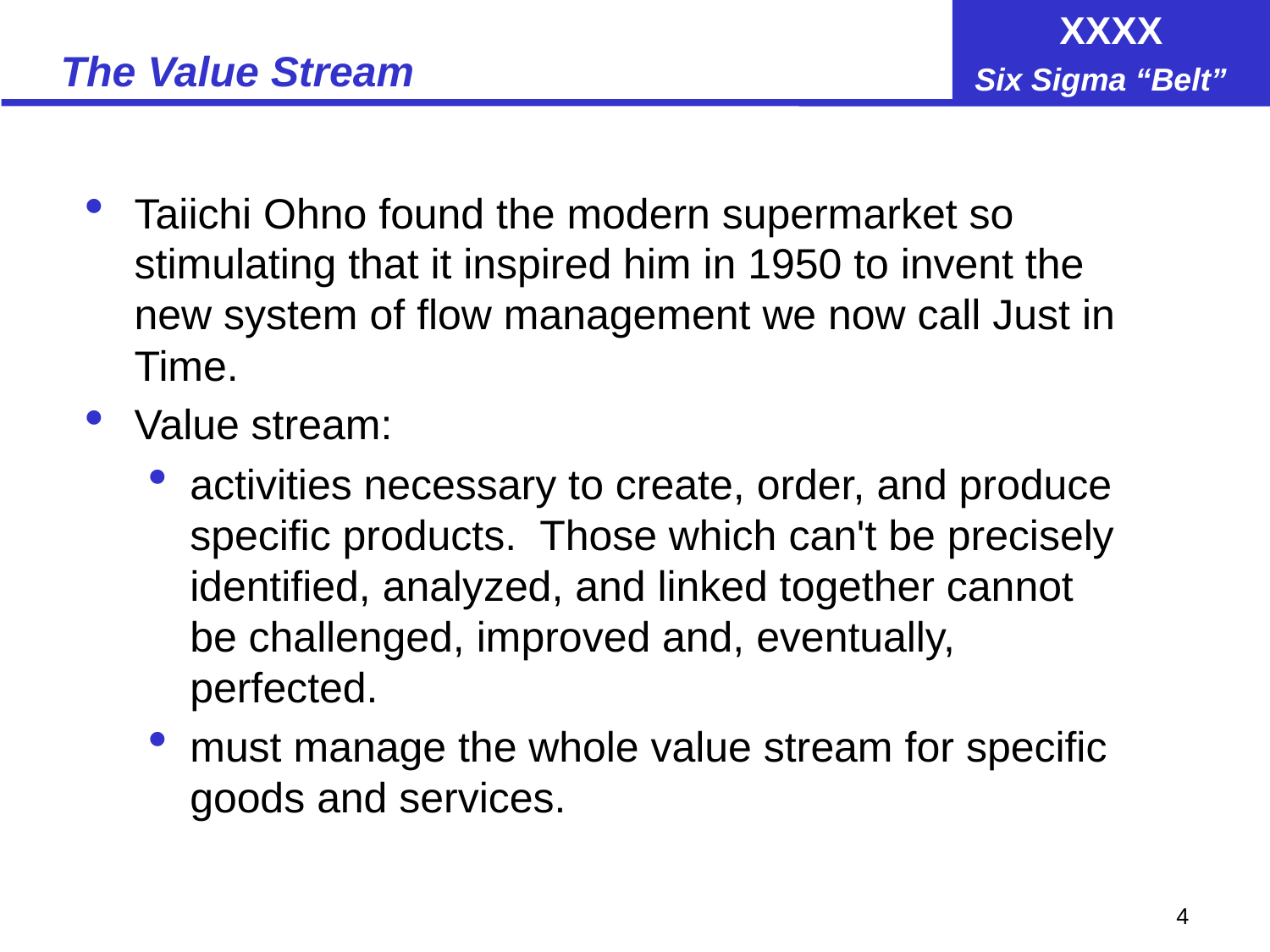

# The Value Stream
Taiichi Ohno found the modern supermarket so stimulating that it inspired him in 1950 to invent the new system of flow management we now call Just in Time.
Value stream:
activities necessary to create, order, and produce specific products.  Those which can't be precisely identified, analyzed, and linked together cannot be challenged, improved and, eventually, perfected.
must manage the whole value stream for specific goods and services.